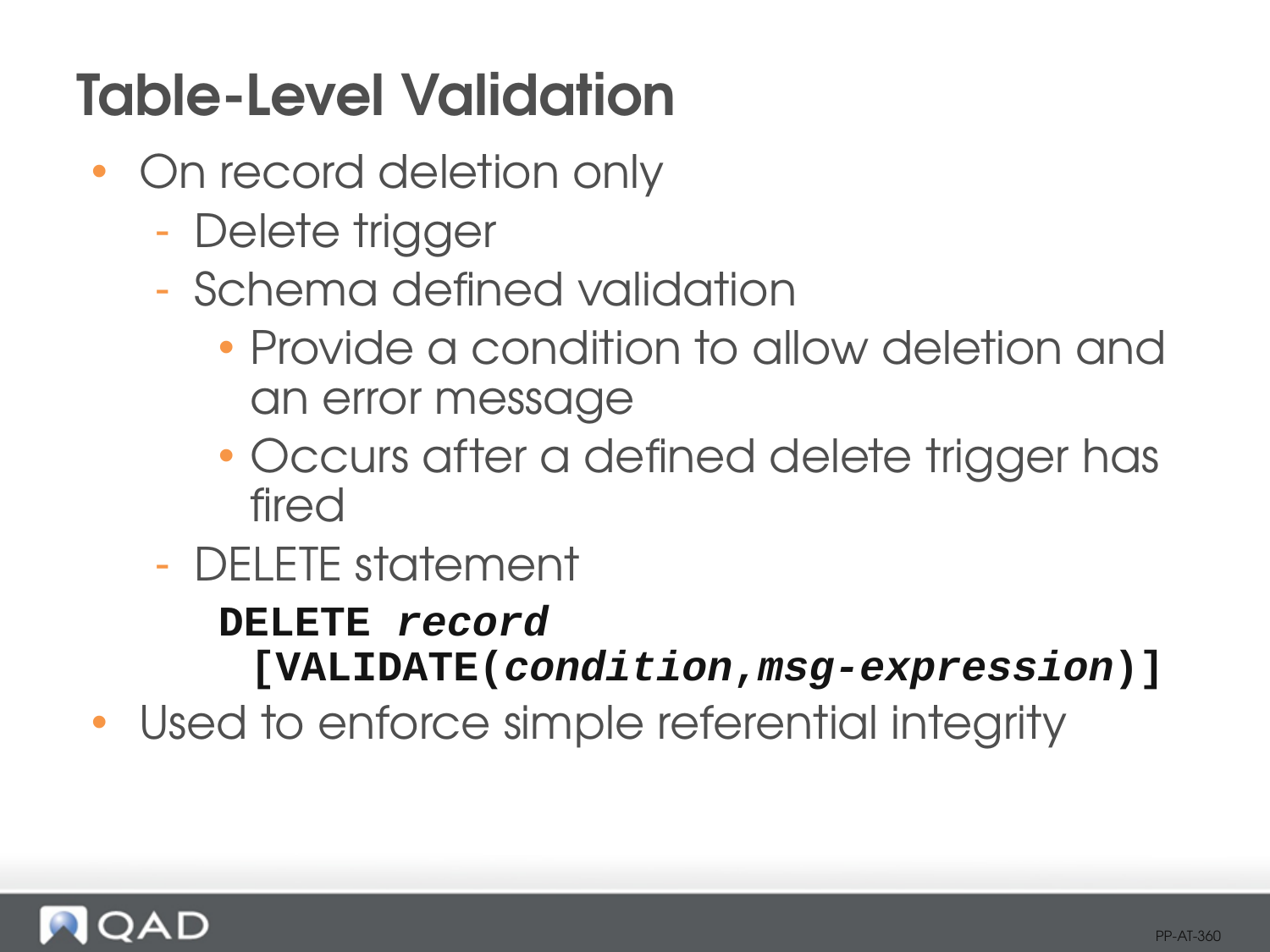

# Table-Level Validation
On record deletion only
Delete trigger
Schema defined validation
Provide a condition to allow deletion and an error message
Occurs after a defined delete trigger has fired
DELETE statement
DELETE record [VALIDATE(condition,msg-expression)]
Used to enforce simple referential integrity
PP-AT-360